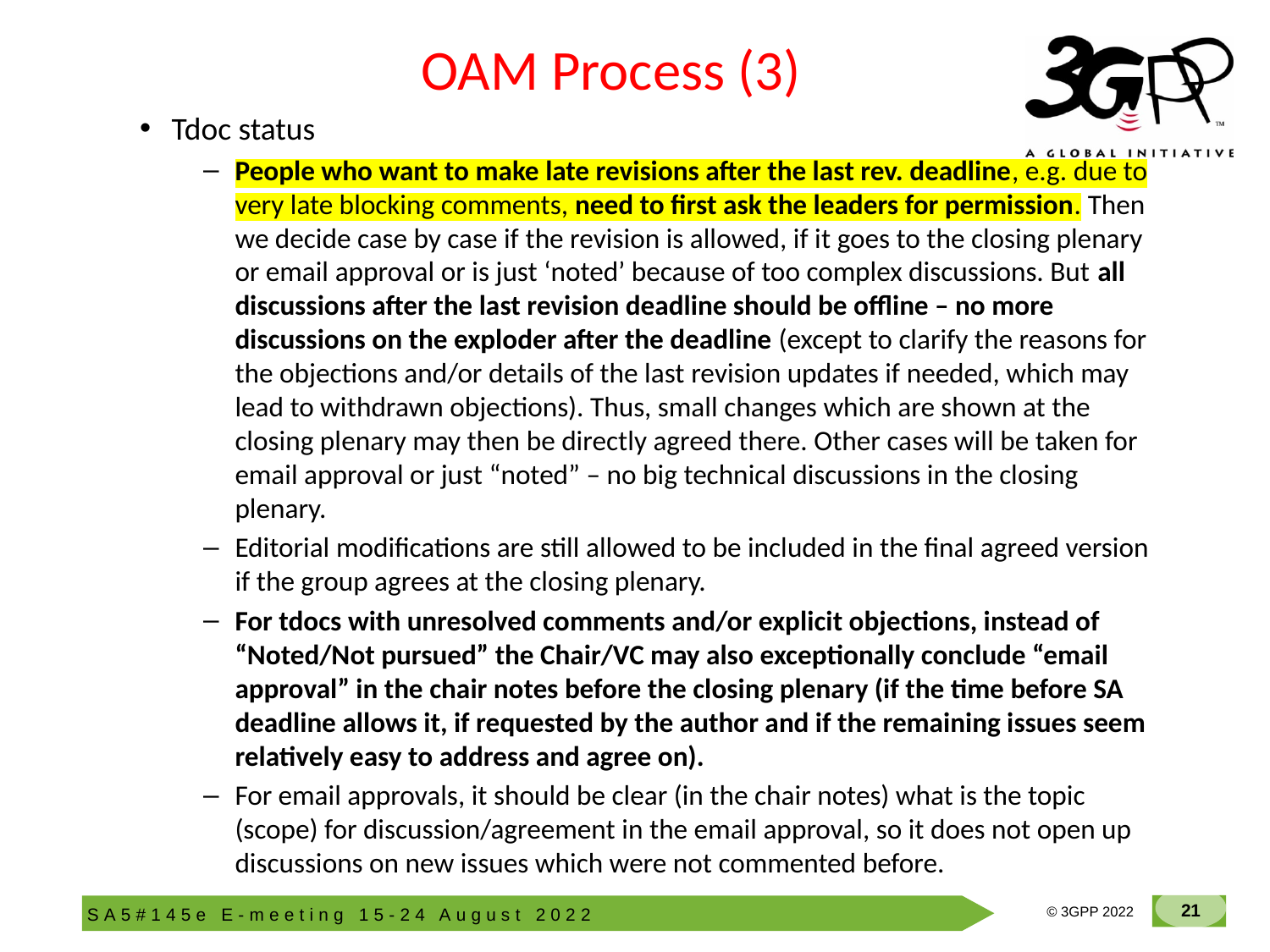

# OAM Process (3)
Tdoc status
People who want to make late revisions after the last rev. deadline, e.g. due to very late blocking comments, need to first ask the leaders for permission. Then we decide case by case if the revision is allowed, if it goes to the closing plenary or email approval or is just ‘noted’ because of too complex discussions. But all discussions after the last revision deadline should be offline – no more discussions on the exploder after the deadline (except to clarify the reasons for the objections and/or details of the last revision updates if needed, which may lead to withdrawn objections). Thus, small changes which are shown at the closing plenary may then be directly agreed there. Other cases will be taken for email approval or just “noted” – no big technical discussions in the closing plenary.
Editorial modifications are still allowed to be included in the final agreed version if the group agrees at the closing plenary.
For tdocs with unresolved comments and/or explicit objections, instead of “Noted/Not pursued” the Chair/VC may also exceptionally conclude “email approval” in the chair notes before the closing plenary (if the time before SA deadline allows it, if requested by the author and if the remaining issues seem relatively easy to address and agree on).
For email approvals, it should be clear (in the chair notes) what is the topic (scope) for discussion/agreement in the email approval, so it does not open up discussions on new issues which were not commented before.